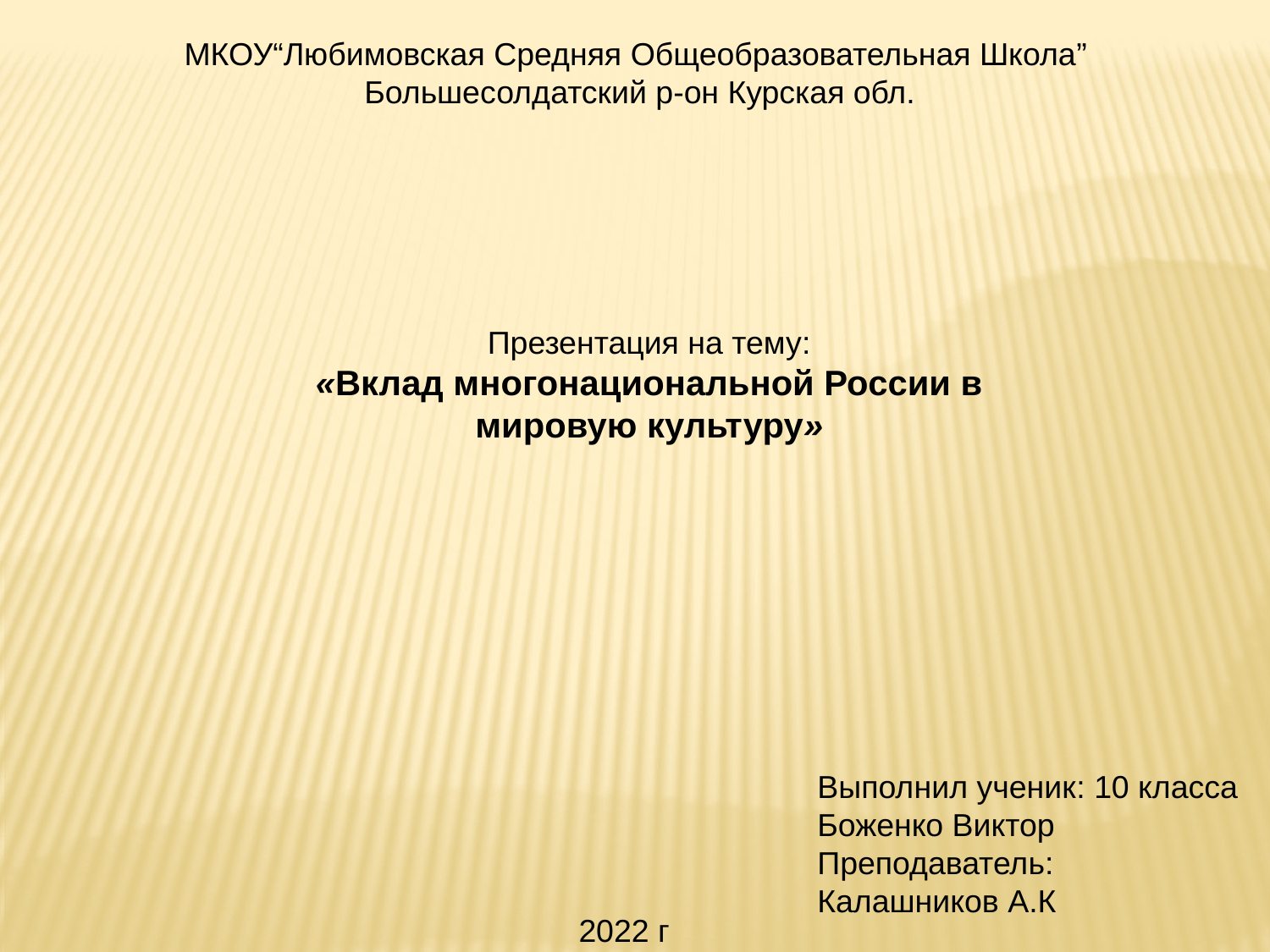

МКОУ“Любимовская Средняя Общеобразовательная Школа”
Большесолдатский р-он Курская обл.

Презентация на тему:
«Вклад многонациональной России в мировую культуру»
Выполнил ученик: 10 класса
Боженко Виктор
Преподаватель:
Калашников А.К
2022 г